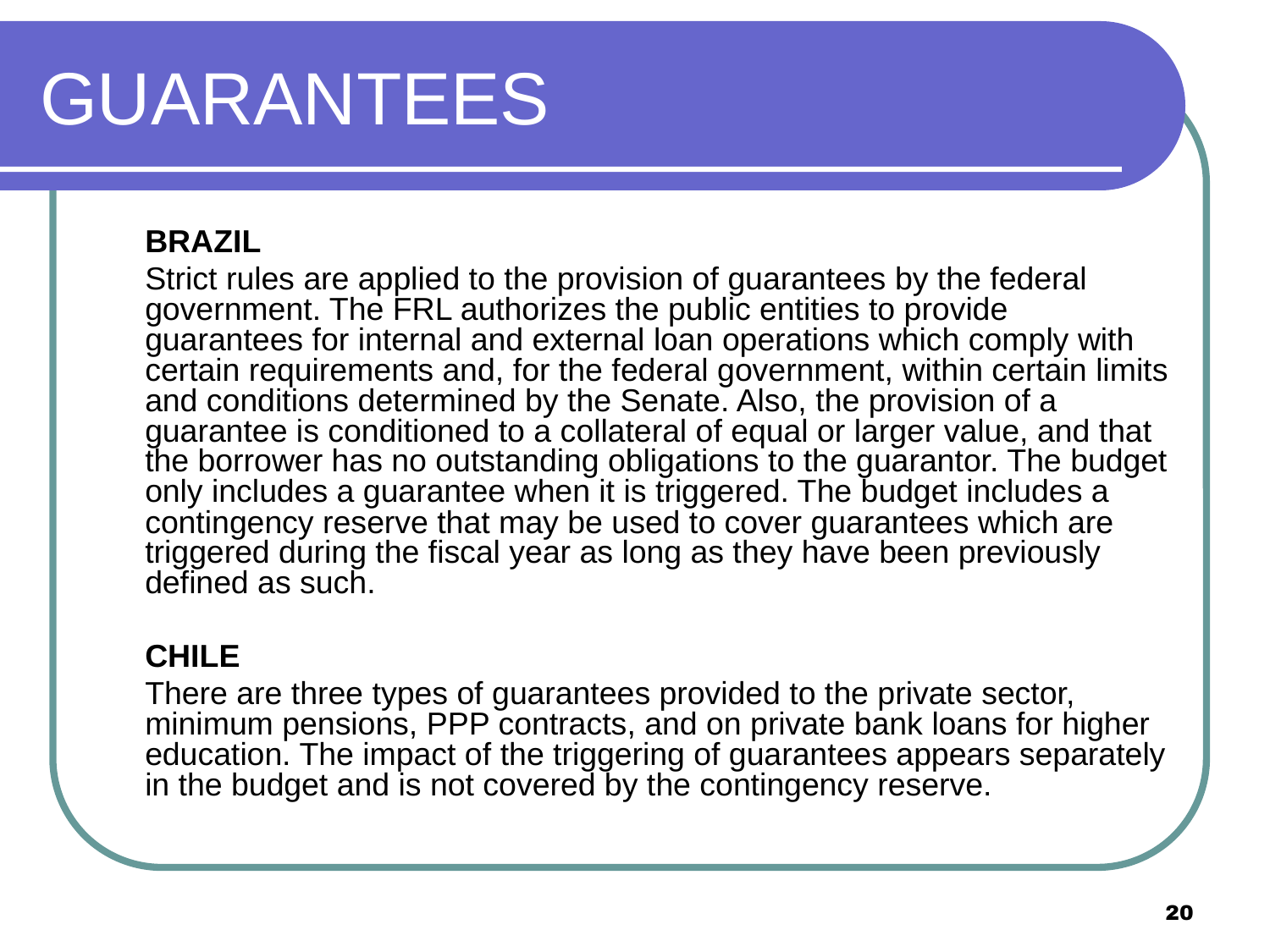

# GUARANTEES
	BRAZIL
	Strict rules are applied to the provision of guarantees by the federal government. The FRL authorizes the public entities to provide guarantees for internal and external loan operations which comply with certain requirements and, for the federal government, within certain limits and conditions determined by the Senate. Also, the provision of a guarantee is conditioned to a collateral of equal or larger value, and that the borrower has no outstanding obligations to the guarantor. The budget only includes a guarantee when it is triggered. The budget includes a contingency reserve that may be used to cover guarantees which are triggered during the fiscal year as long as they have been previously defined as such.

	CHILE
	There are three types of guarantees provided to the private sector, minimum pensions, PPP contracts, and on private bank loans for higher education. The impact of the triggering of guarantees appears separately in the budget and is not covered by the contingency reserve.
20